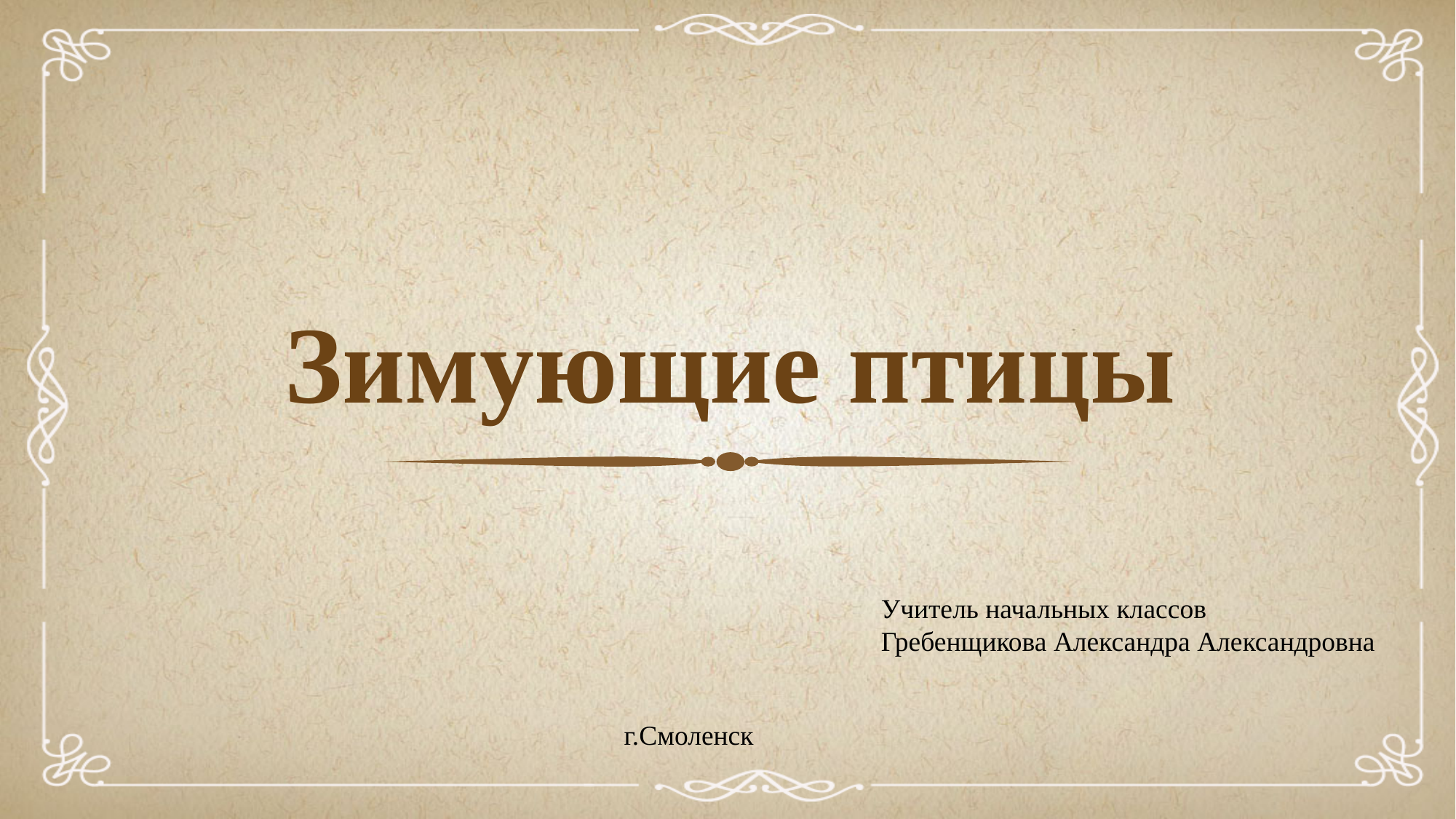

# Зимующие птицы
Учитель начальных классов
Гребенщикова Александра Александровна
г.Смоленск